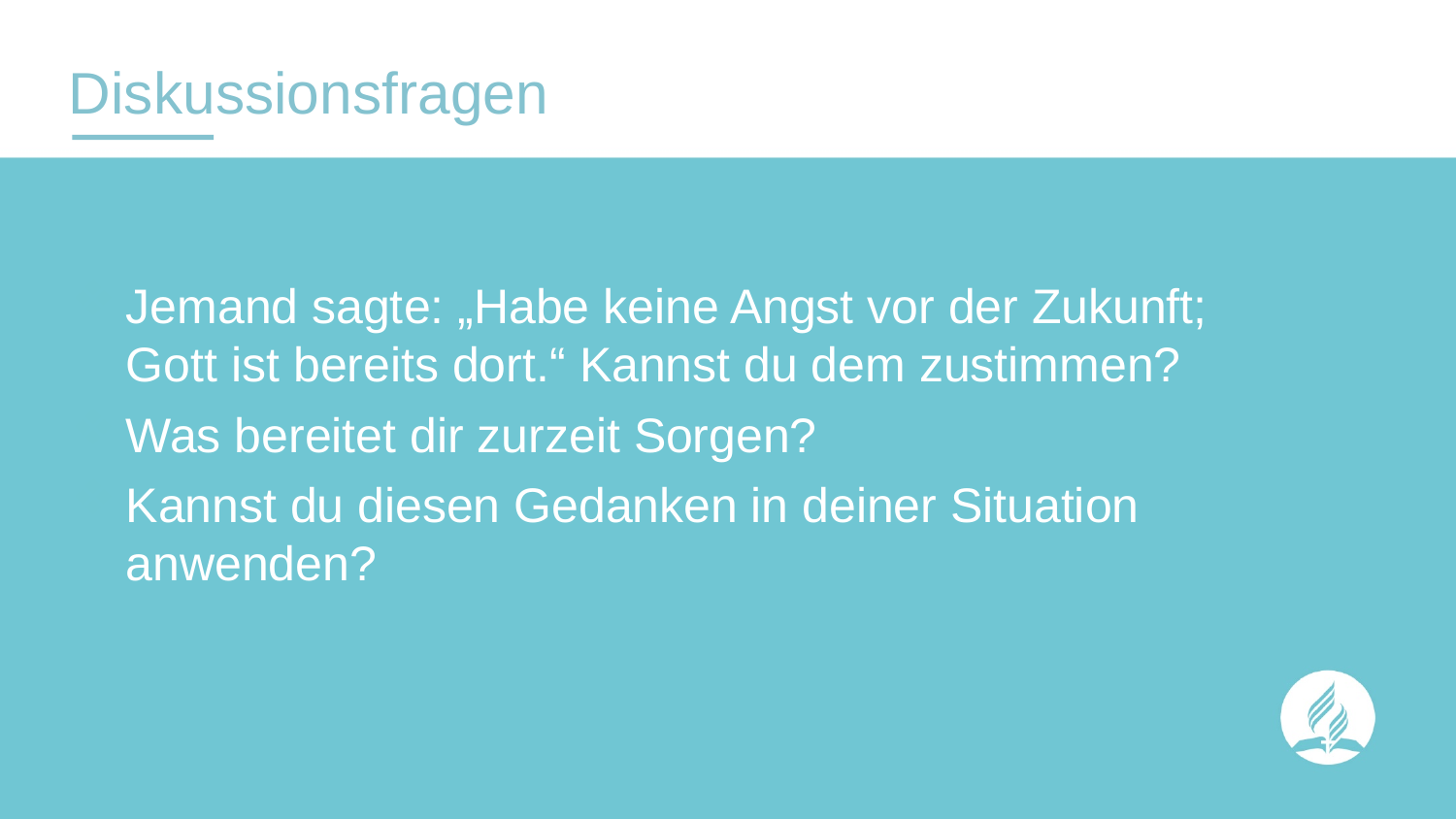

# Diskussionsfragen
Jemand sagte: „Habe keine Angst vor der Zukunft; Gott ist bereits dort.“ Kannst du dem zustimmen?
Was bereitet dir zurzeit Sorgen?
Kannst du diesen Gedanken in deiner Situation anwenden?